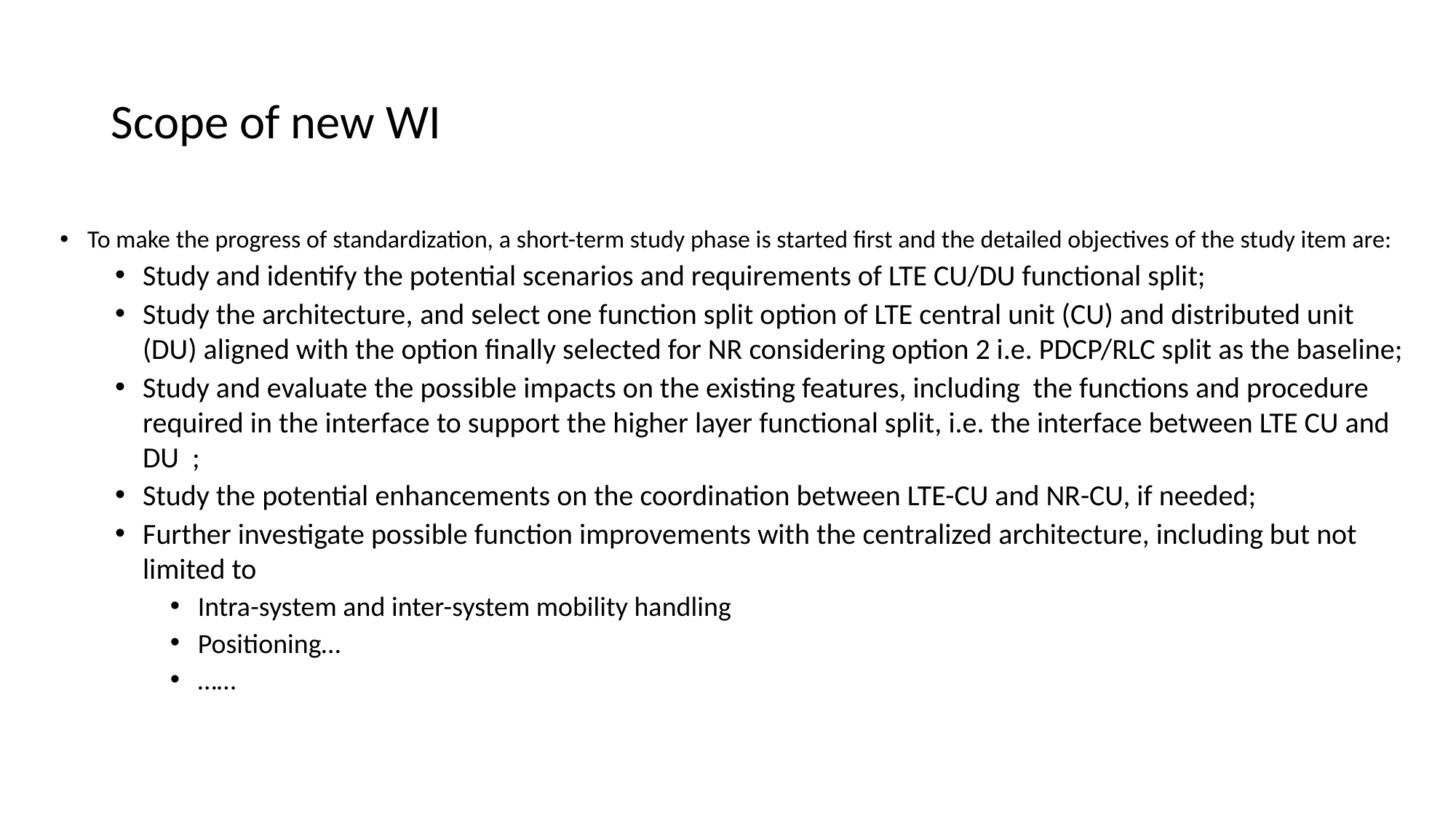

# Scope of new WI
To make the progress of standardization, a short-term study phase is started first and the detailed objectives of the study item are:
Study and identify the potential scenarios and requirements of LTE CU/DU functional split;
Study the architecture, and select one function split option of LTE central unit (CU) and distributed unit (DU) aligned with the option finally selected for NR considering option 2 i.e. PDCP/RLC split as the baseline;
Study and evaluate the possible impacts on the existing features, including  the functions and procedure required in the interface to support the higher layer functional split, i.e. the interface between LTE CU and DU  ;
Study the potential enhancements on the coordination between LTE-CU and NR-CU, if needed;
Further investigate possible function improvements with the centralized architecture, including but not limited to
Intra-system and inter-system mobility handling
Positioning…
……